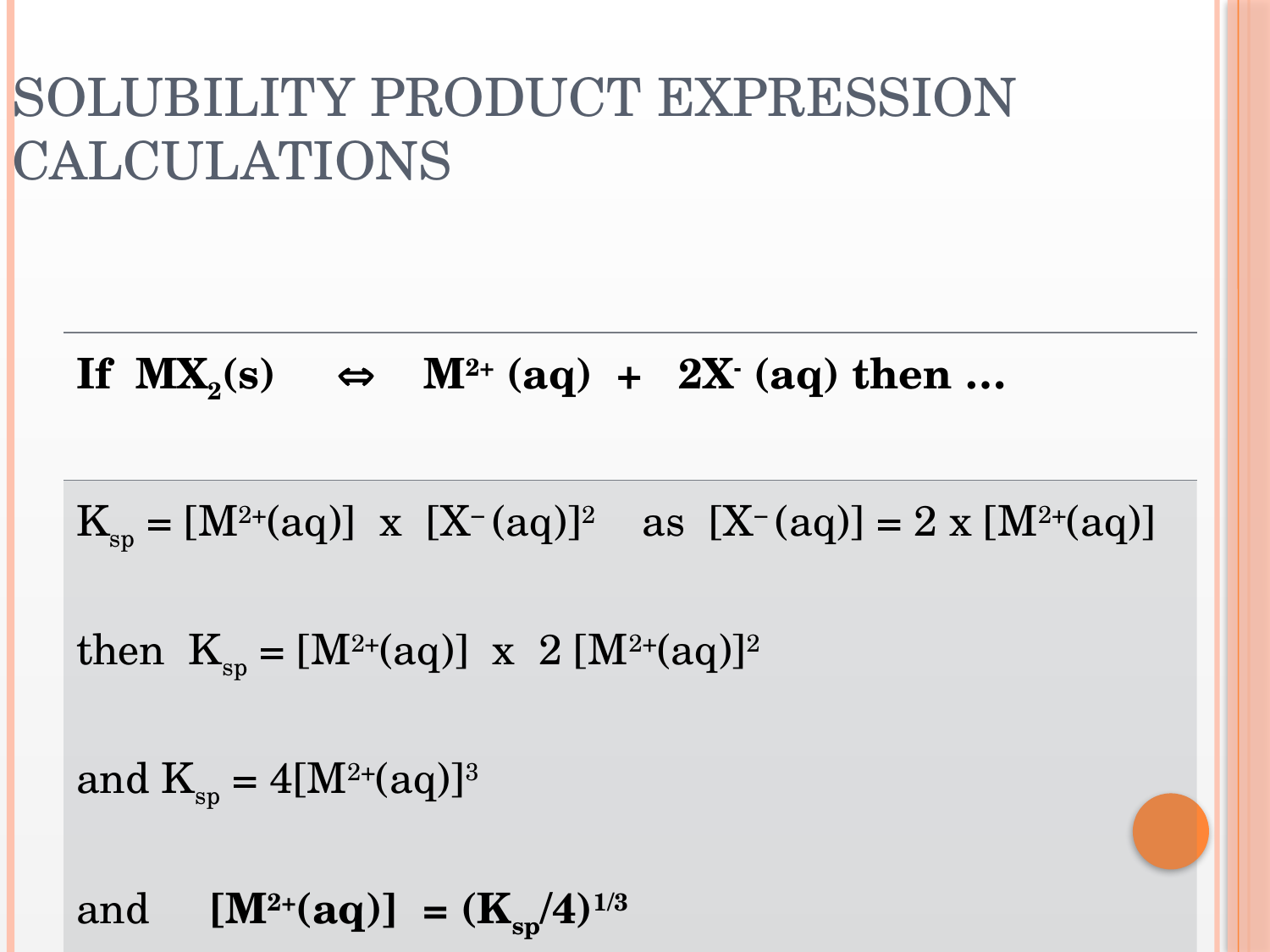

# Solubility product expression calculations

| If MX2(s) ⇔ M2+ (aq) + 2X- (aq) then … |
| --- |
| Ksp = [M2+(aq)] x [X− (aq)]2 as [X− (aq)] = 2 x [M2+(aq)]   then Ksp = [M2+(aq)] x 2 [M2+(aq)]2   and Ksp = 4[M2+(aq)]3 and [M2+(aq)] = (Ksp/4)1/3 |